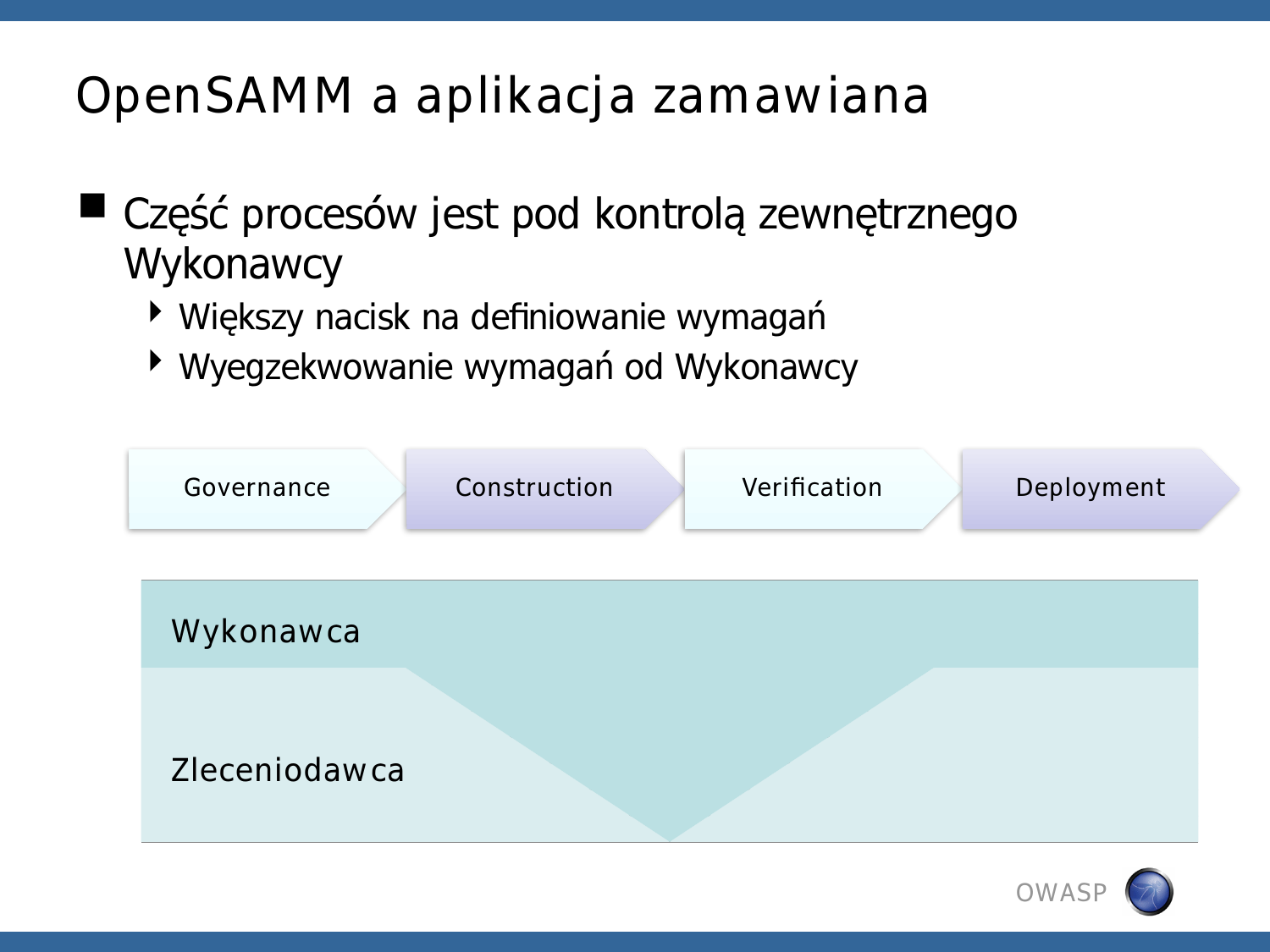

# OpenSAMM a aplikacja zamawiana
Część procesów jest pod kontrolą zewnętrznego Wykonawcy
Większy nacisk na definiowanie wymagań
Wyegzekwowanie wymagań od Wykonawcy

Governance
Construction
Verification
Deployment

### Chart

| Category | Zleceniodawca | Wykonawca |
|---|---|---|
|  | 2.0 | 1.0 |
|  | 2.0 | 1.0 |
|  | 0.0 | 3.0 |
|  | 2.0 | 1.0 |
|  | 2.0 | 1.0 |
Wykonawca
Zleceniodawca